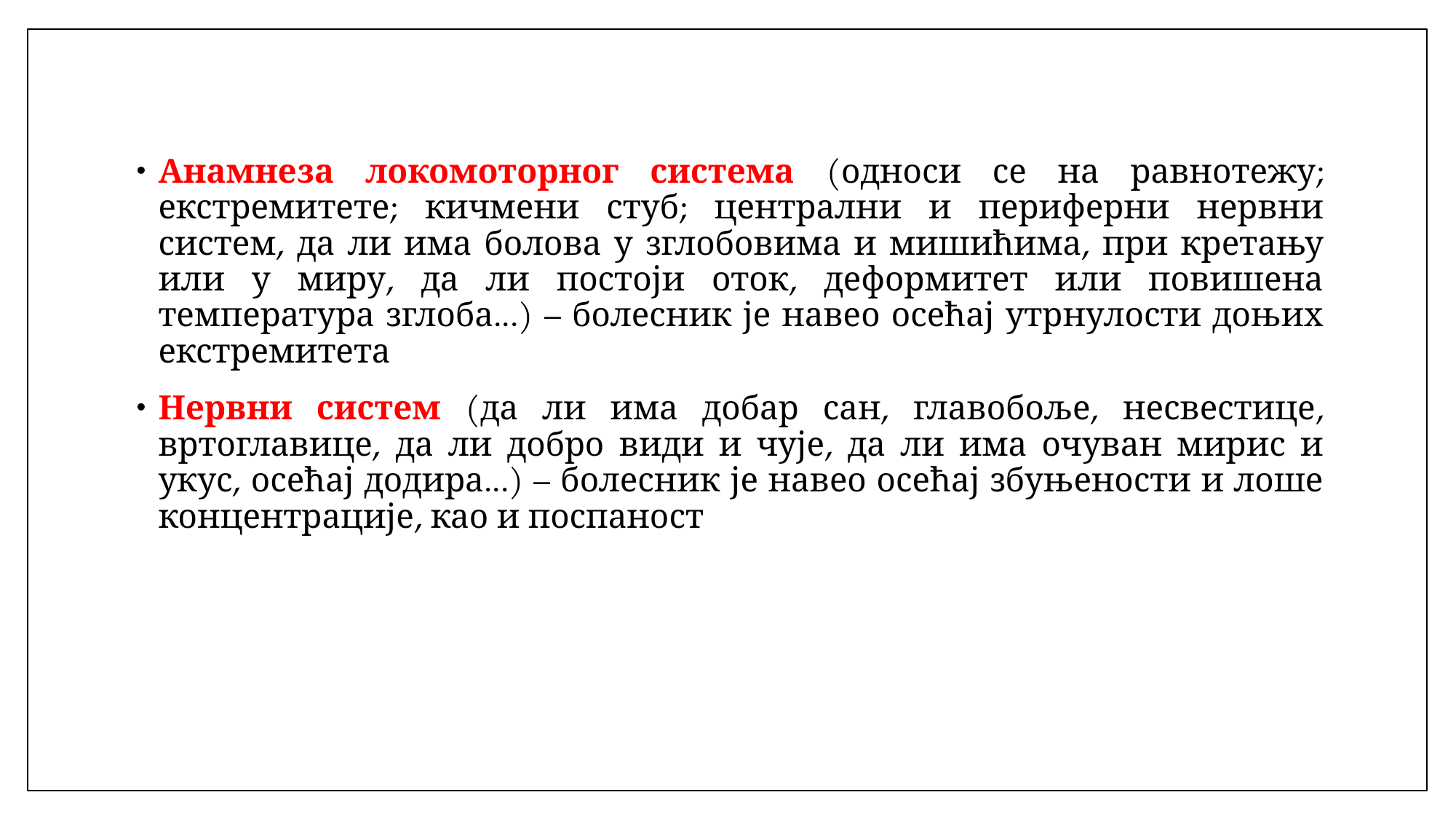

Анамнеза локомоторног система (односи се на равнотежу; екстремитете; кичмени стуб; централни и периферни нервни систем, да ли има болова у зглобовима и мишићима, при кретању или у миру, да ли постоји оток, деформитет или повишена температура зглоба...) – болесник је навео осећај утрнулости доњих екстремитета
Нервни систем (да ли има добар сан, главобоље, несвестице, вртоглавице, да ли добро види и чује, да ли има очуван мирис и укус, осећај додира...) – болесник је навео осећај збуњености и лоше концентрације, као и поспаност